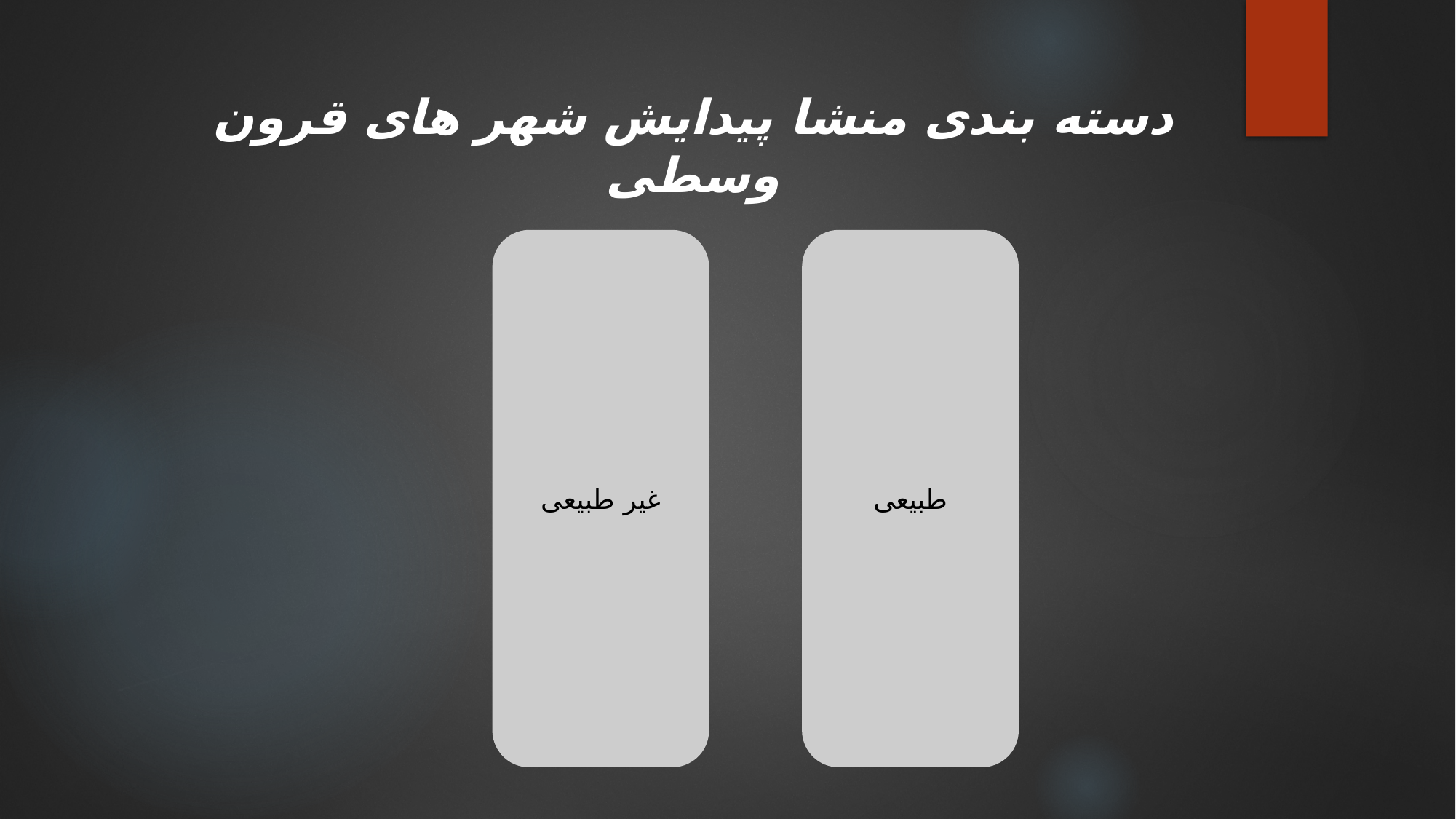

دسته بندی منشا پیدایش شهر های قرون وسطی
غیر طبیعی
طبیعی